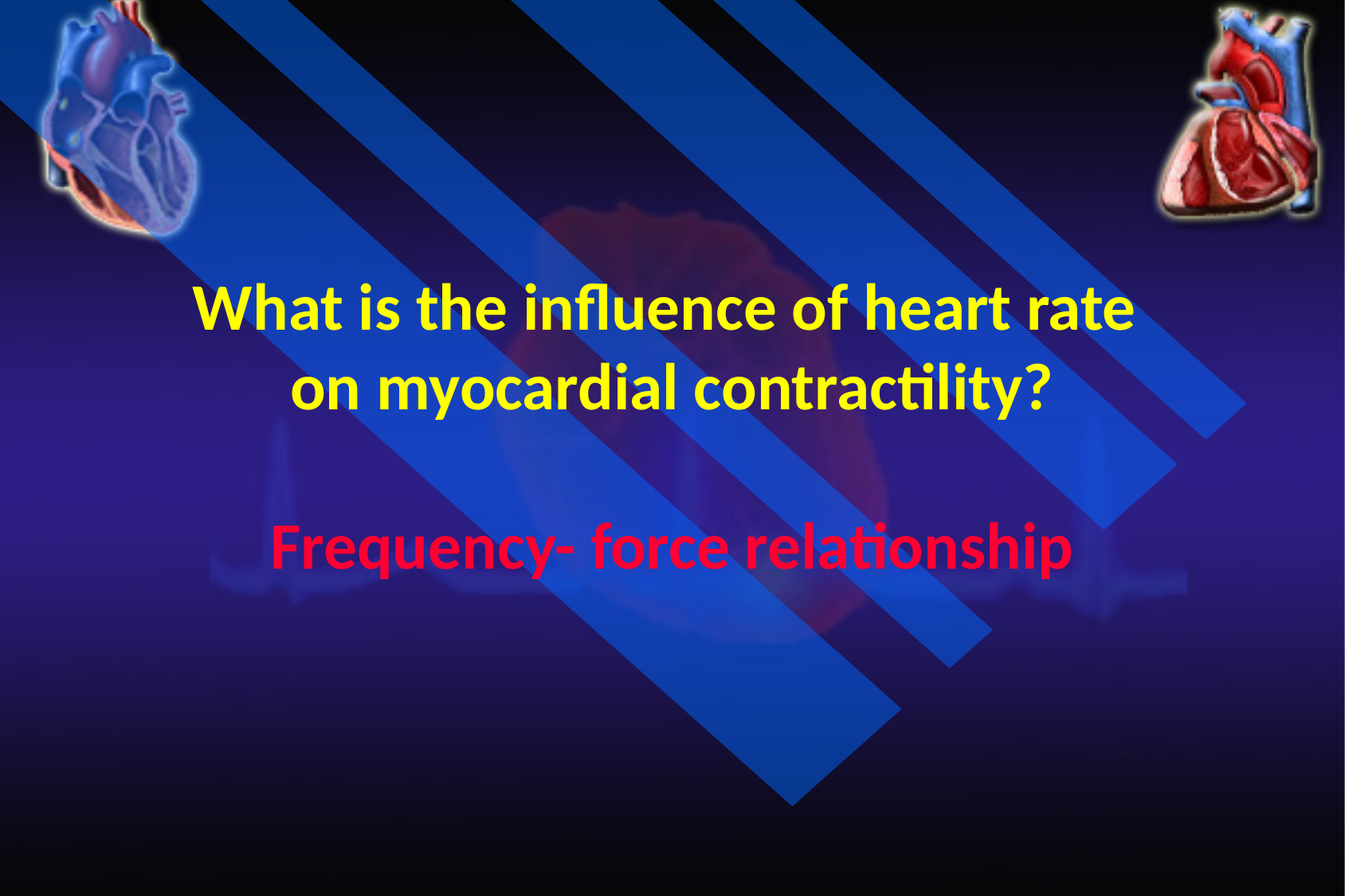

What is the influence of heart rate
on myocardial contractility?
Frequency- force relationship